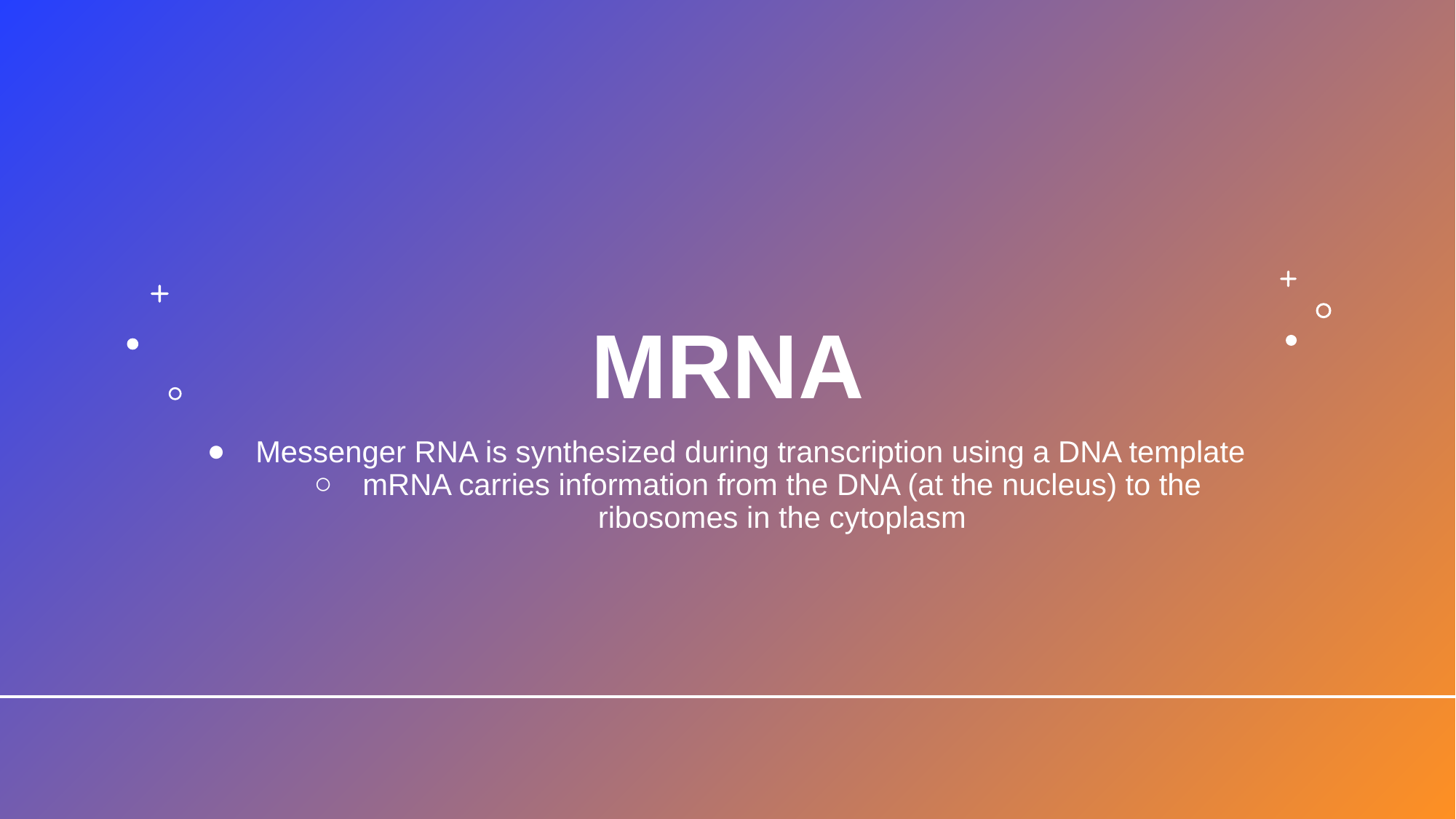

# MRNA

Messenger RNA is synthesized during transcription using a DNA template
mRNA carries information from the DNA (at the nucleus) to the ribosomes in the cytoplasm